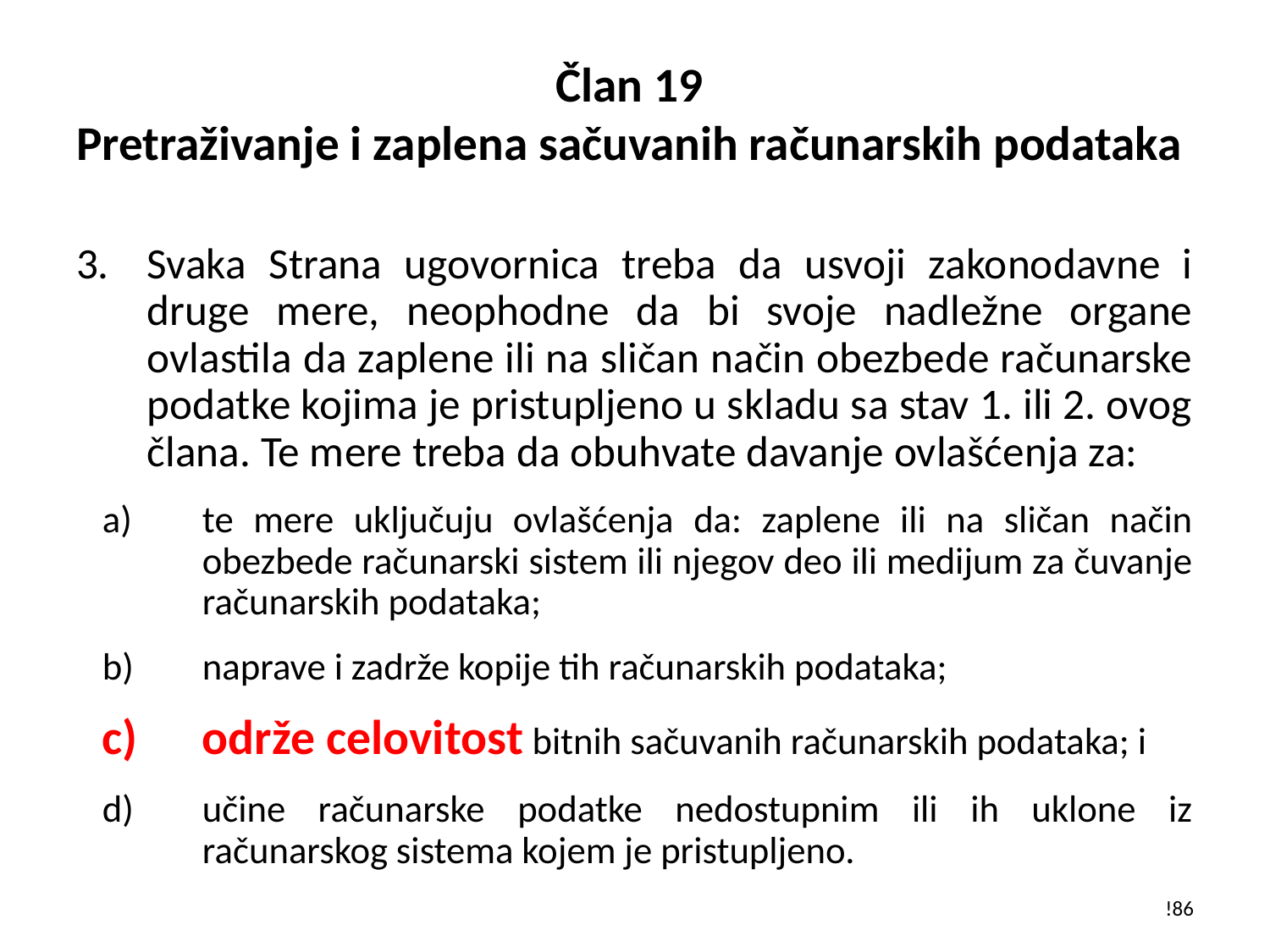

# Član 19 Pretraživanje i zaplena sačuvanih računarskih podataka
Svaka Strana ugovornica treba da usvoji zakonodavne i druge mere, neophodne da bi svoje nadležne organe ovlastila da zaplene ili na sličan način obezbede računarske podatke kojima je pristupljeno u skladu sa stav 1. ili 2. ovog člana. Te mere treba da obuhvate davanje ovlašćenja za:
te mere uključuju ovlašćenja da: zaplene ili na sličan način obezbede računarski sistem ili njegov deo ili medijum za čuvanje računarskih podataka;
naprave i zadrže kopije tih računarskih podataka;
održe celovitost bitnih sačuvanih računarskih podataka; i
učine računarske podatke nedostupnim ili ih uklone iz računarskog sistema kojem je pristupljeno.

!86